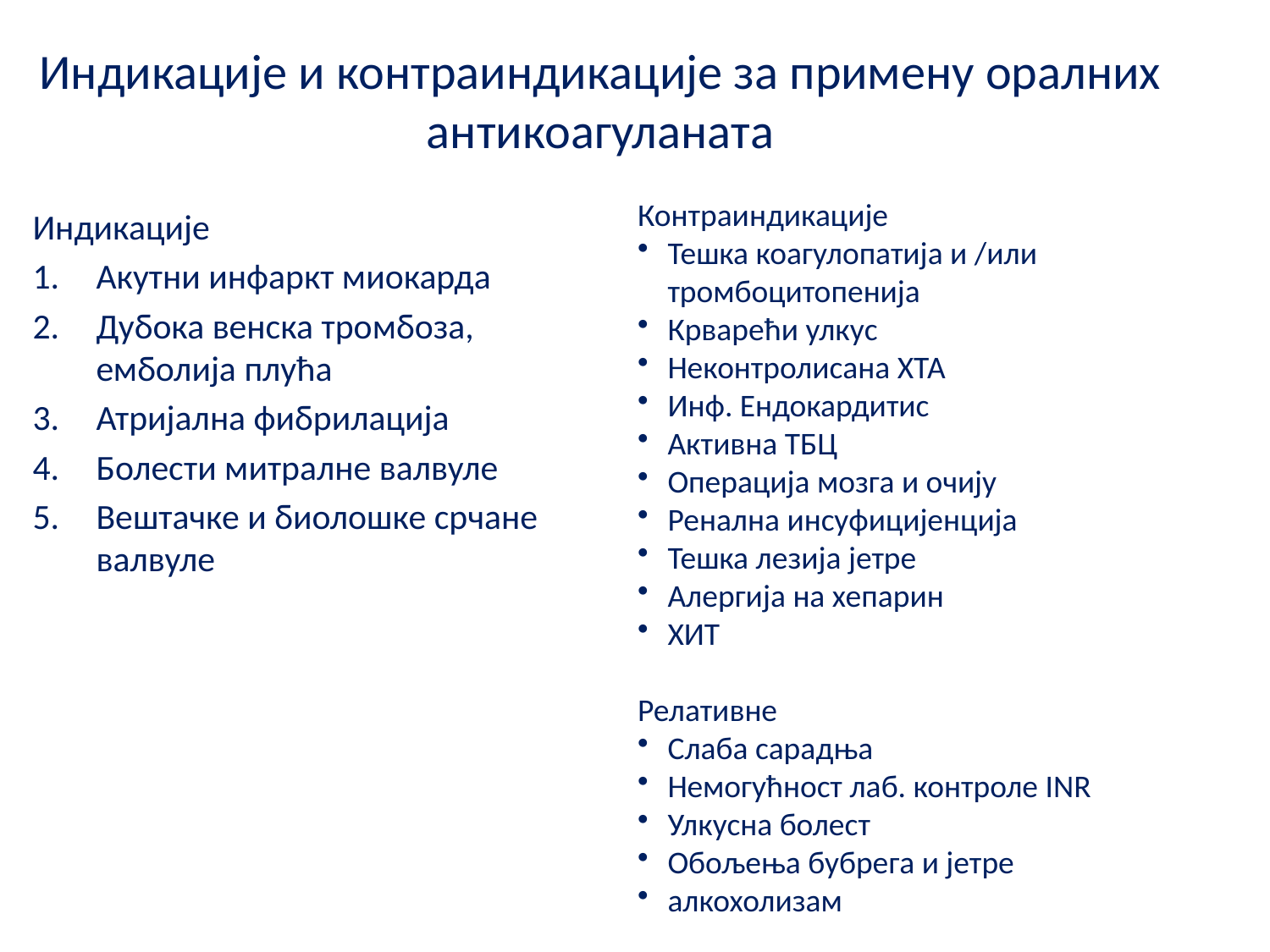

# Индикације и контраиндикације за примену оралних антикоагуланата
Контраиндикације
Тешка коагулопатија и /или тромбоцитопенија
Крварећи улкус
Неконтролисана ХТА
Инф. Ендокардитис
Активна ТБЦ
Операција мозга и очију
Ренална инсуфицијенција
Тешка лезија јетре
Алергија на хепарин
ХИТ

Релативне
Слаба сарадња
Немогућност лаб. контроле INR
Улкусна болест
Обољења бубрега и јетре
алкохолизам
Индикације
Акутни инфаркт миокарда
Дубока венска тромбоза, емболија плућа
Атријална фибрилација
Болести митралне валвуле
Вештачке и биолошке срчане валвуле